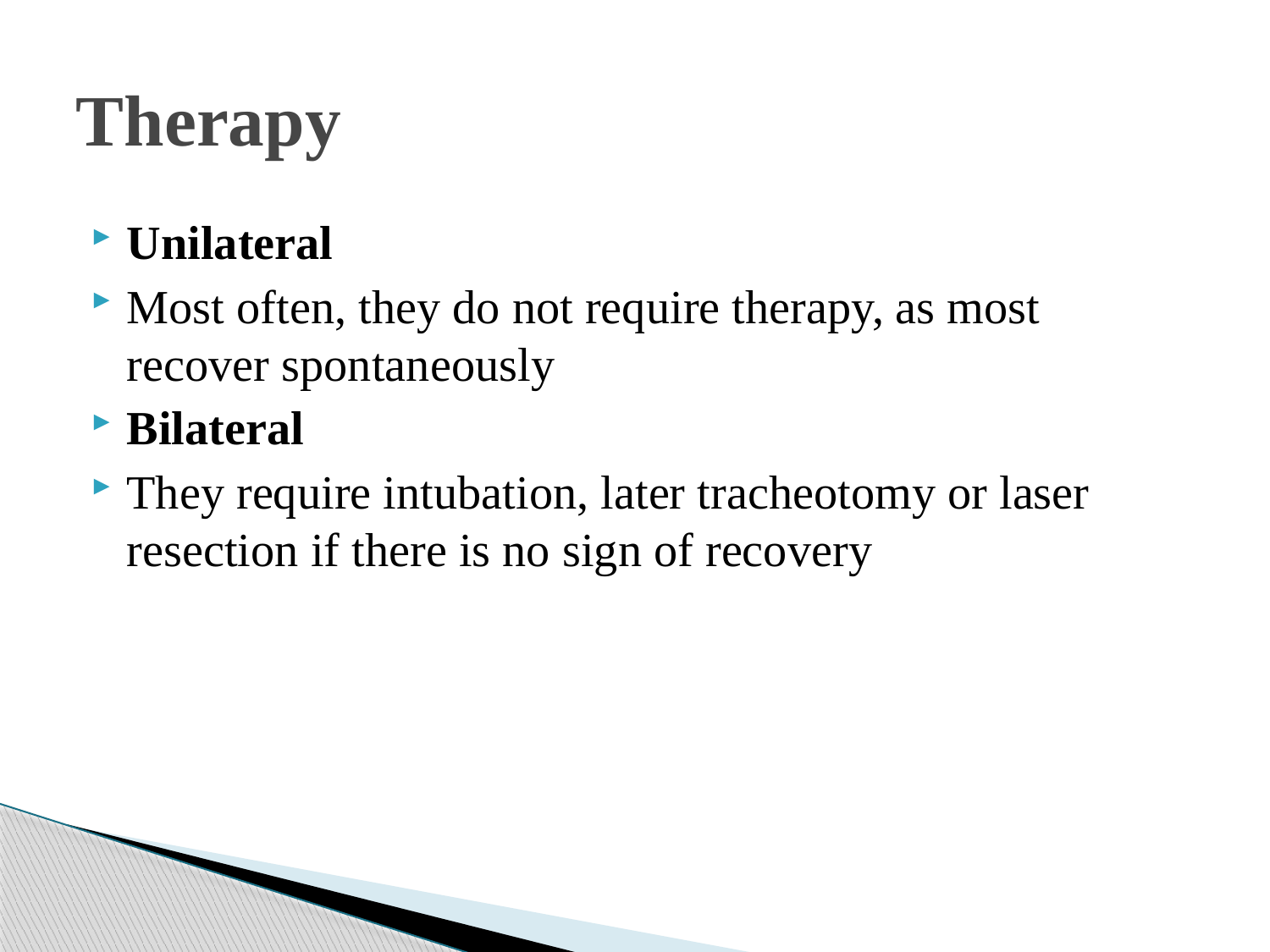

# Therapy
Unilateral
Most often, they do not require therapy, as most recover spontaneously
Bilateral
They require intubation, later tracheotomy or laser resection if there is no sign of recovery